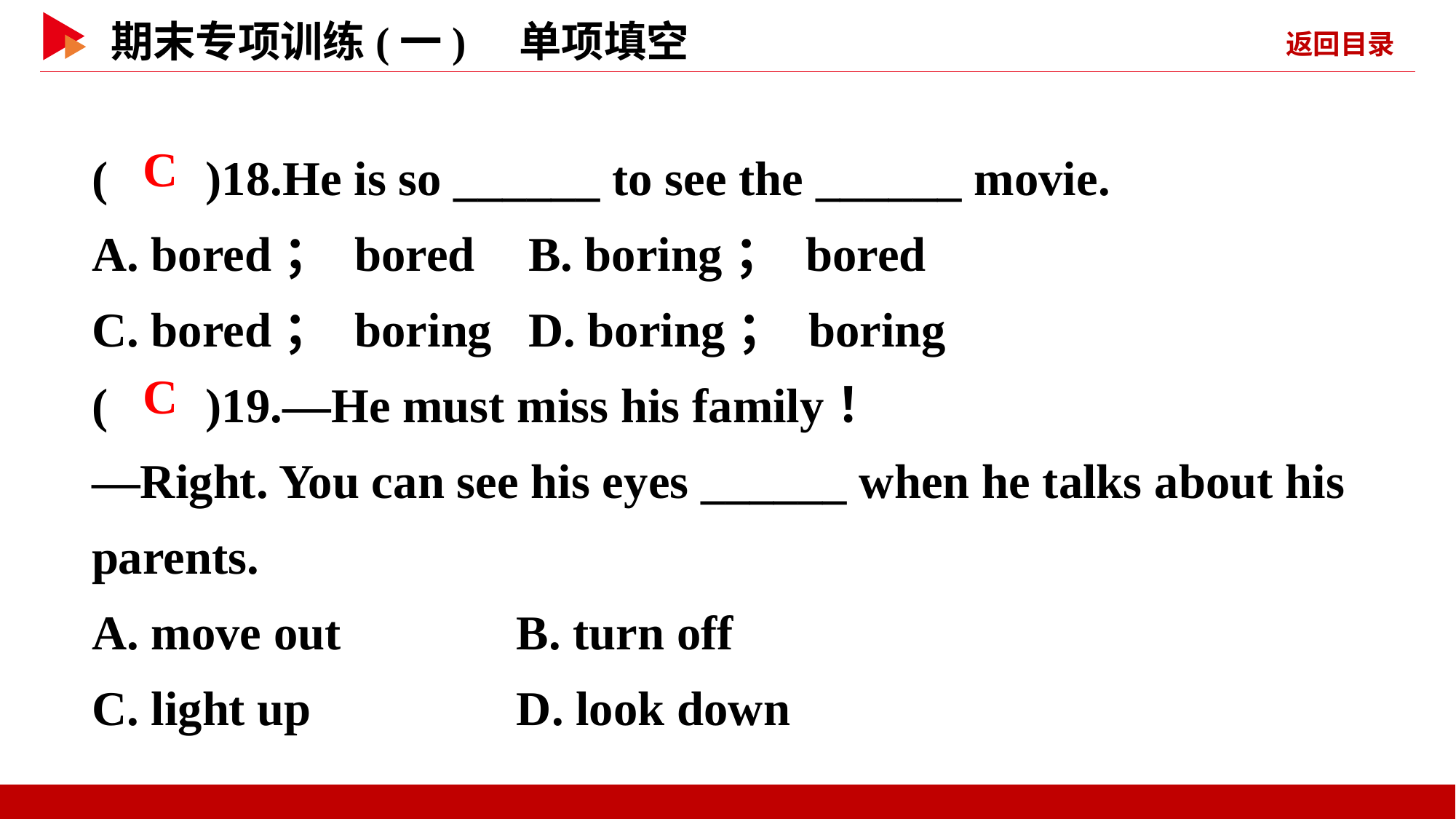

(        )18.He is so ______ to see the ______ movie.
A. bored； bored	B. boring； bored
C. bored； boring	D. boring； boring
(        )19.—He must miss his family！
—Right. You can see his eyes ______ when he talks about his parents.
A. move out	        B. turn off
C. light up	        D. look down
   C
   C